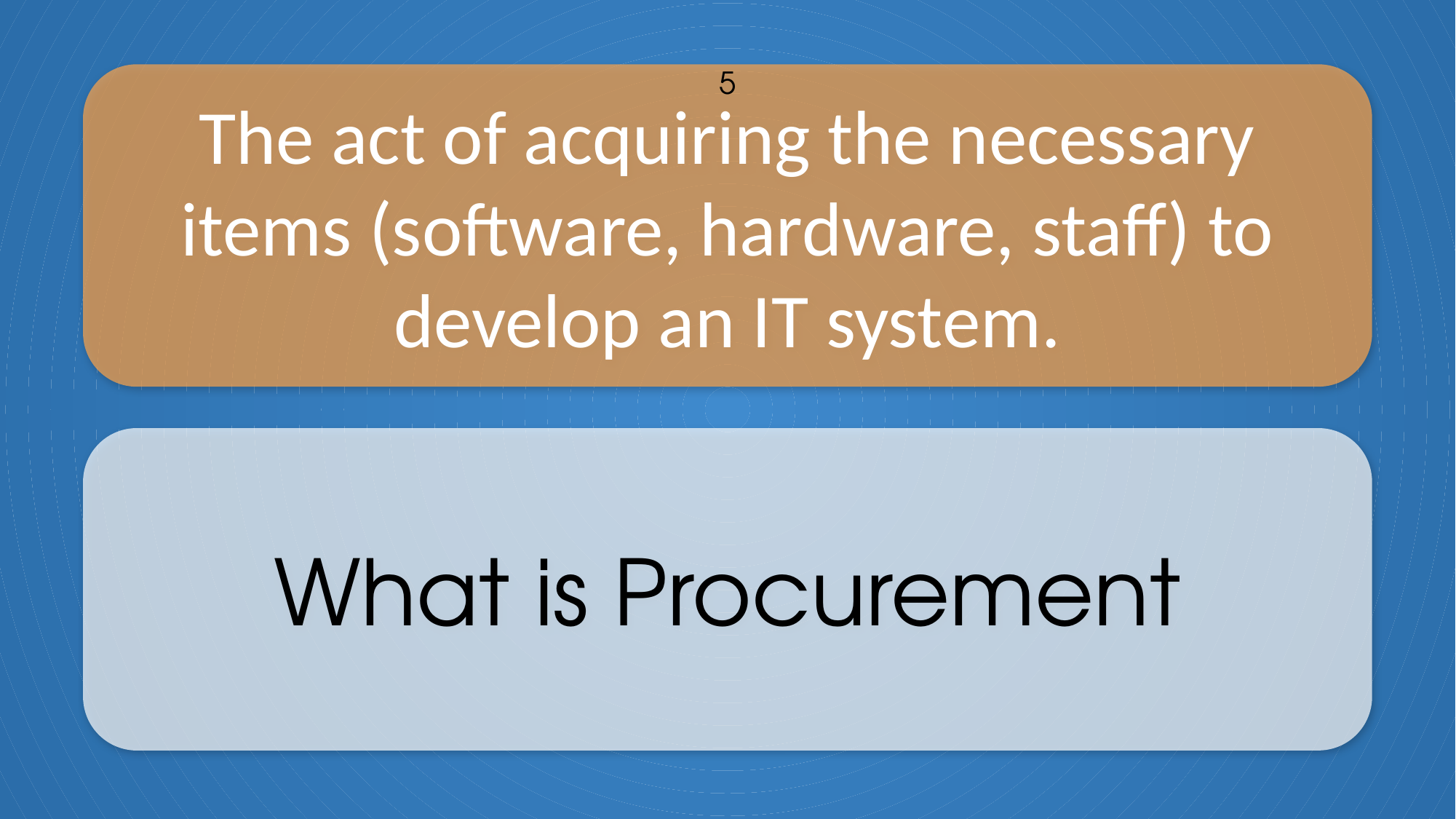

The act of acquiring the necessary items (software, hardware, staff) to develop an IT system.
5
What is Procurement